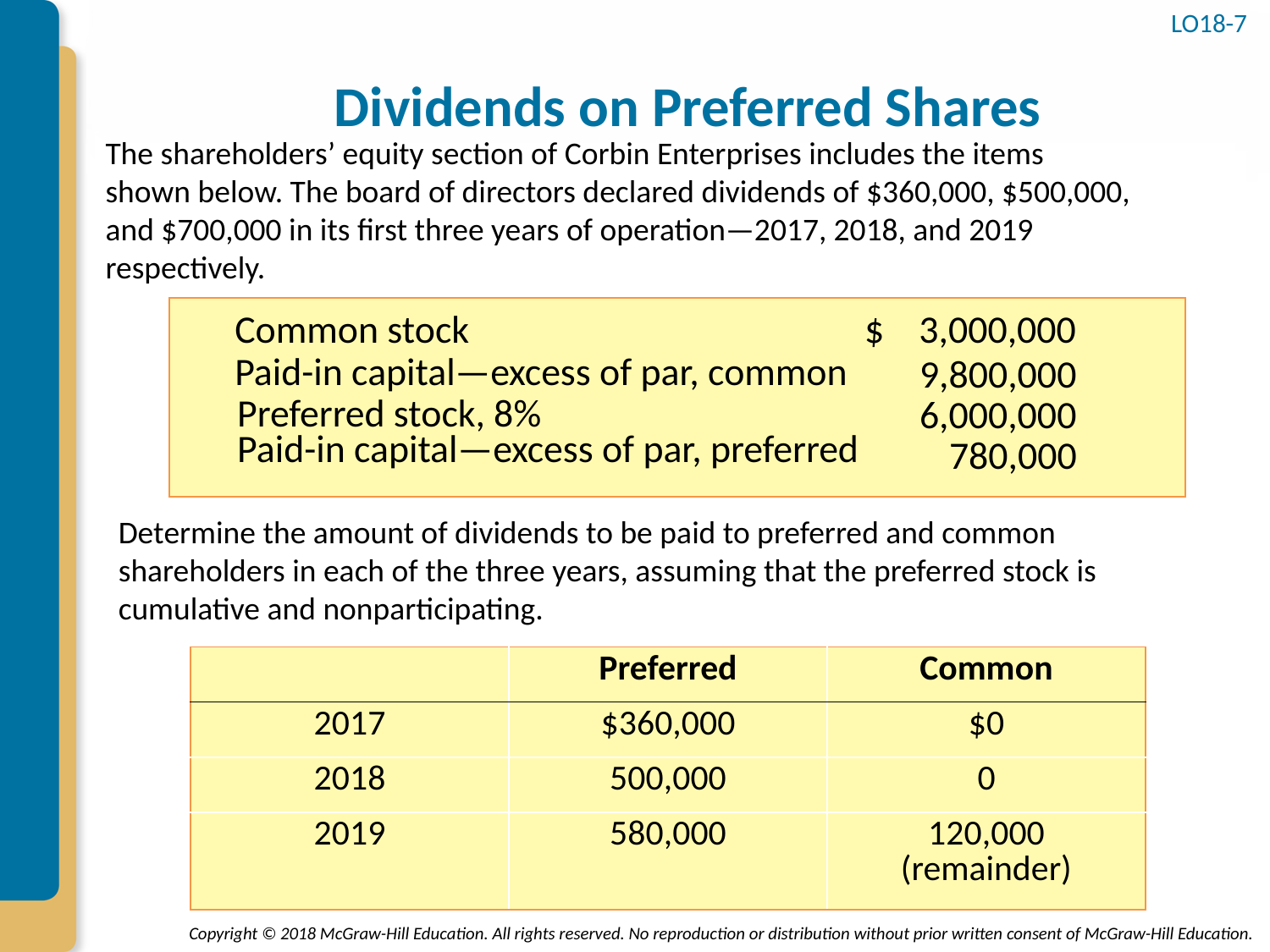

# Dividends on Preferred Shares
LO18-7
The shareholders’ equity section of Corbin Enterprises includes the items shown below. The board of directors declared dividends of $360,000, $500,000, and $700,000 in its first three years of operation—2017, 2018, and 2019 respectively.

Common stock
$    3,000,000
Paid-in capital—excess of par, common
9,800,000
Preferred stock, 8%
6,000,000
Paid-in capital—excess of par, preferred
780,000
Determine the amount of dividends to be paid to preferred and common shareholders in each of the three years, assuming that the preferred stock is cumulative and nonparticipating.
|  | Preferred | Common |
| --- | --- | --- |
| 2017 | $360,000 | $0 |
| 2018 | 500,000 | 0 |
| 2019 | 580,000 | 120,000 (remainder) |